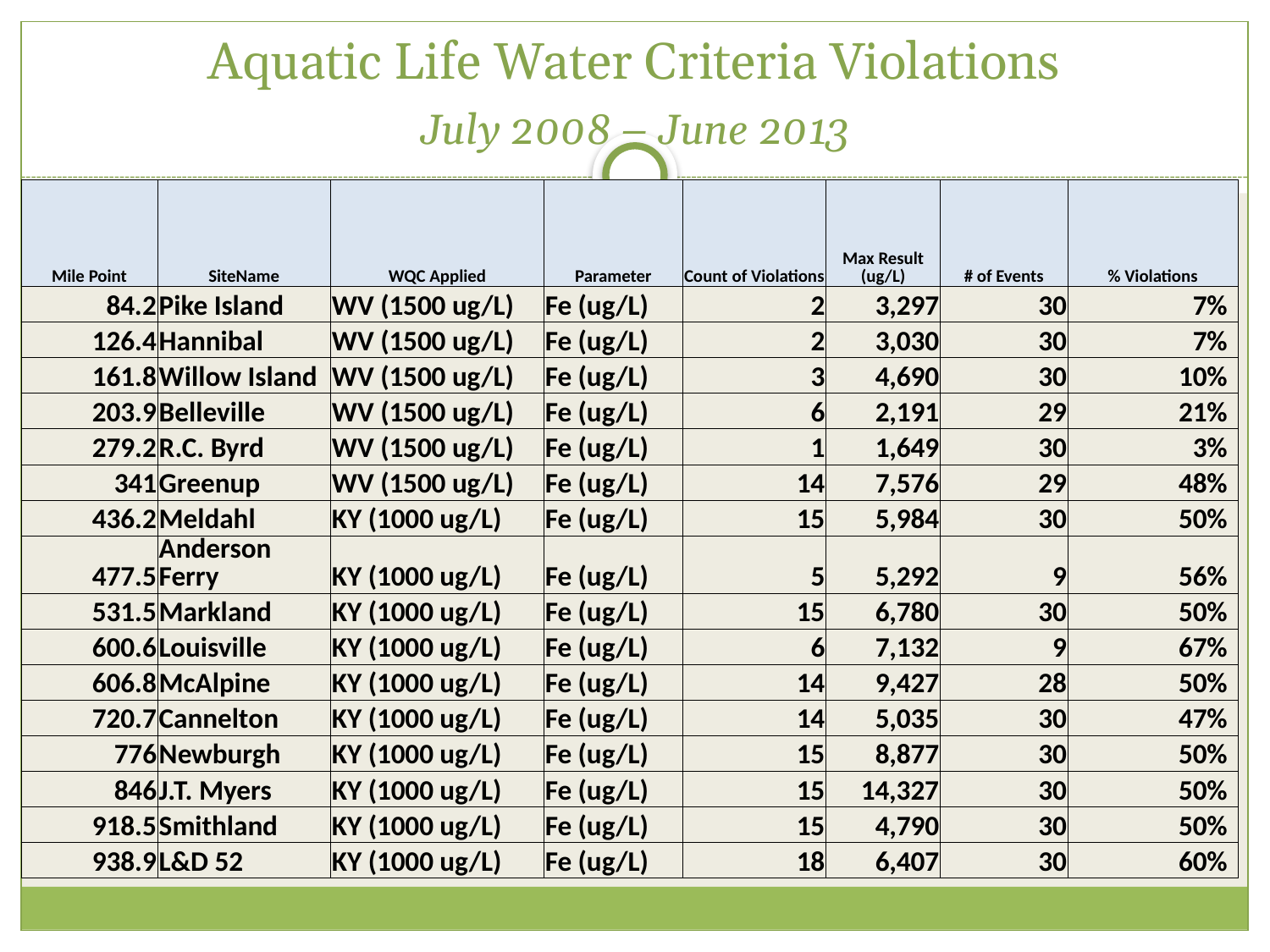

# Aquatic Life Water Criteria Violations July 2008 – June 2013
| Mile Point | SiteName | WQC Applied | Parameter | Count of Violations | Max Result (ug/L) | # of Events | % Violations |
| --- | --- | --- | --- | --- | --- | --- | --- |
| 84.2 | Pike Island | WV (1500 ug/L) | Fe (ug/L) | 2 | 3,297 | 30 | 7% |
| 126.4 | Hannibal | WV (1500 ug/L) | Fe (ug/L) | 2 | 3,030 | 30 | 7% |
| 161.8 | Willow Island | WV (1500 ug/L) | Fe (ug/L) | 3 | 4,690 | 30 | 10% |
| 203.9 | Belleville | WV (1500 ug/L) | Fe (ug/L) | 6 | 2,191 | 29 | 21% |
| 279.2 | R.C. Byrd | WV (1500 ug/L) | Fe (ug/L) | 1 | 1,649 | 30 | 3% |
| 341 | Greenup | WV (1500 ug/L) | Fe (ug/L) | 14 | 7,576 | 29 | 48% |
| 436.2 | Meldahl | KY (1000 ug/L) | Fe (ug/L) | 15 | 5,984 | 30 | 50% |
| 477.5 | Anderson Ferry | KY (1000 ug/L) | Fe (ug/L) | 5 | 5,292 | 9 | 56% |
| 531.5 | Markland | KY (1000 ug/L) | Fe (ug/L) | 15 | 6,780 | 30 | 50% |
| 600.6 | Louisville | KY (1000 ug/L) | Fe (ug/L) | 6 | 7,132 | 9 | 67% |
| 606.8 | McAlpine | KY (1000 ug/L) | Fe (ug/L) | 14 | 9,427 | 28 | 50% |
| 720.7 | Cannelton | KY (1000 ug/L) | Fe (ug/L) | 14 | 5,035 | 30 | 47% |
| 776 | Newburgh | KY (1000 ug/L) | Fe (ug/L) | 15 | 8,877 | 30 | 50% |
| 846 | J.T. Myers | KY (1000 ug/L) | Fe (ug/L) | 15 | 14,327 | 30 | 50% |
| 918.5 | Smithland | KY (1000 ug/L) | Fe (ug/L) | 15 | 4,790 | 30 | 50% |
| 938.9 | L&D 52 | KY (1000 ug/L) | Fe (ug/L) | 18 | 6,407 | 30 | 60% |